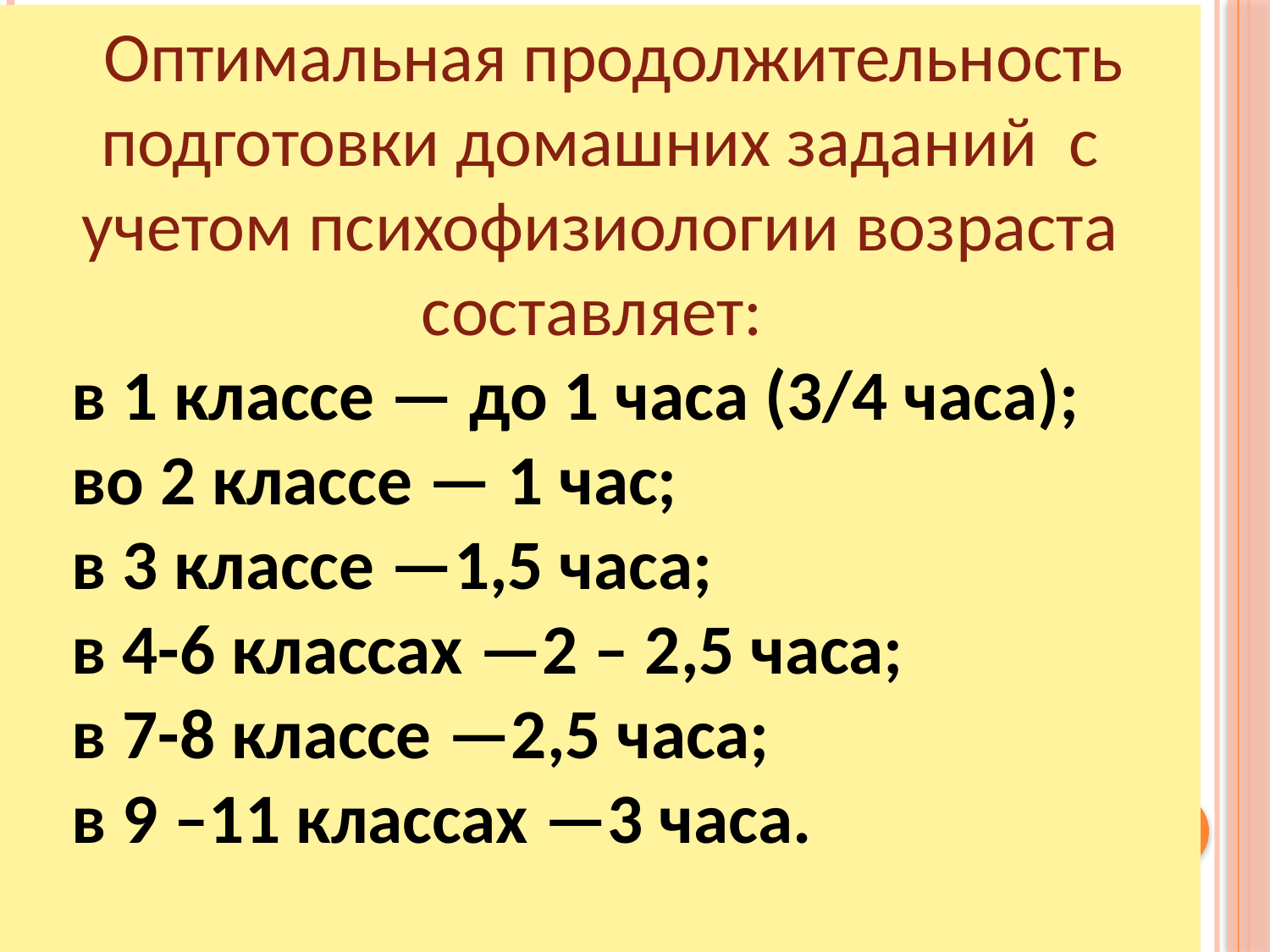

Оптимальная продолжительность подготовки домашних заданий  с учетом психофизиологии возраста составляет:
  в 1 классе — до 1 часа (3/4 часа);
  во 2 классе — 1 час;
  в 3 классе —1,5 часа;
  в 4-6 классах —2 – 2,5 часа;
  в 7-8 классе —2,5 часа;
  в 9 –11 классах —3 часа.

#